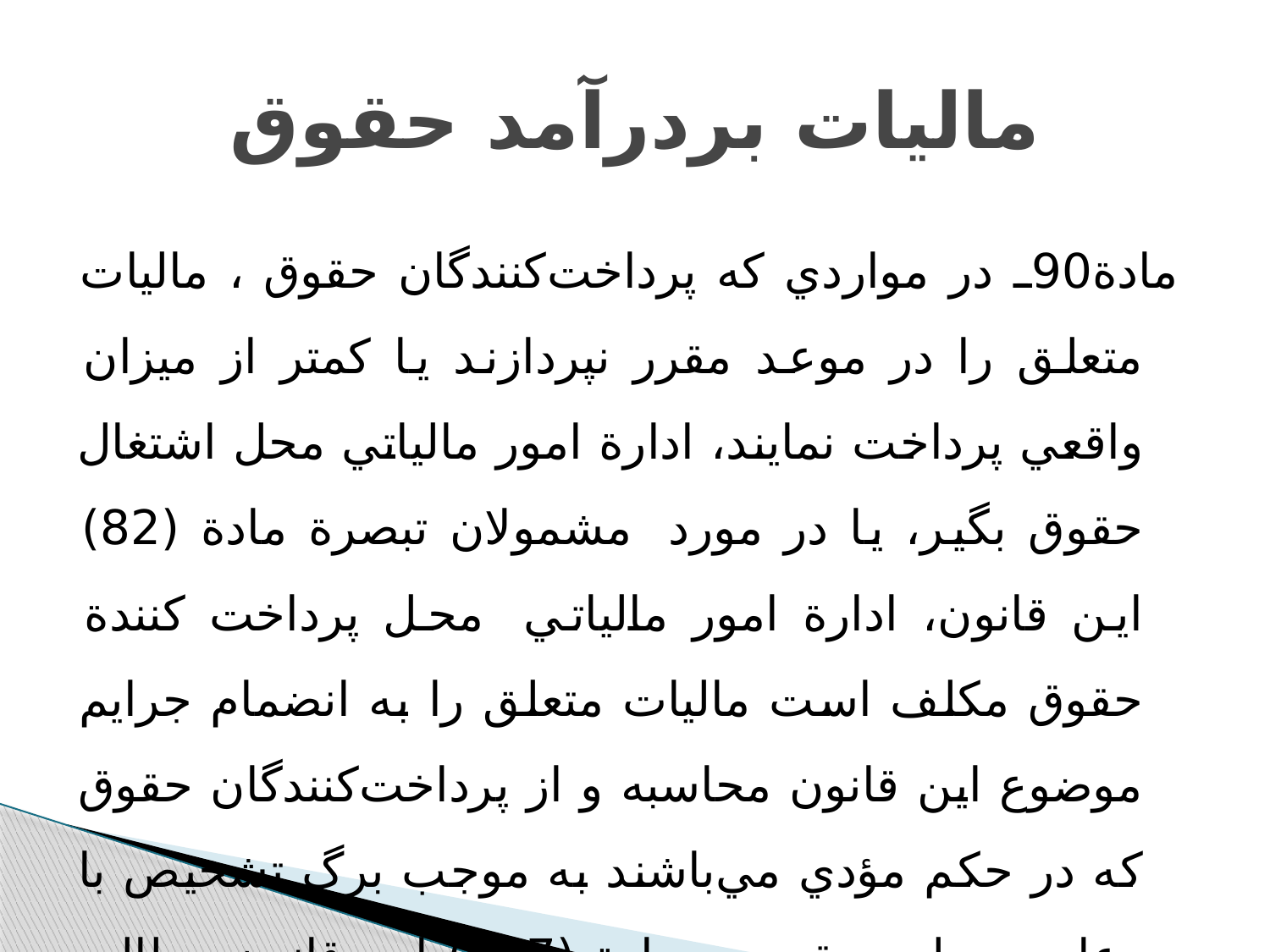

# مالیات بردرآمد حقوق
مادة90ـ در مواردي که پرداخت‌کنندگان حقوق ، ماليات متعلق ‌را در موعد مقرر نپردازند يا کمتر از ميزان واقعي پرداخت نمايند، ادارة امور مالياتي محل اشتغال حقوق بگير، يا در مورد  مشمولان ‌تبصرة مادة (82) اين قانون‌، ادارة امور مالياتي  محل پرداخت کنندة ‌حقوق مکلف است ماليات متعلق را به انضمام جرايم موضوع اين ‌قانون محاسبه و از پرداخت‌کنندگان حقوق که در حکم مؤدي ‌مي‌باشند به موجب برگ تشخيص با رعايت مهلت مقرر در مادة ‌(157) اين قانون مطالبه کند. حکم اين ماده نسبت به مشمولان مادة ‌(88) اين قانون نيز جاري خواهد بود.